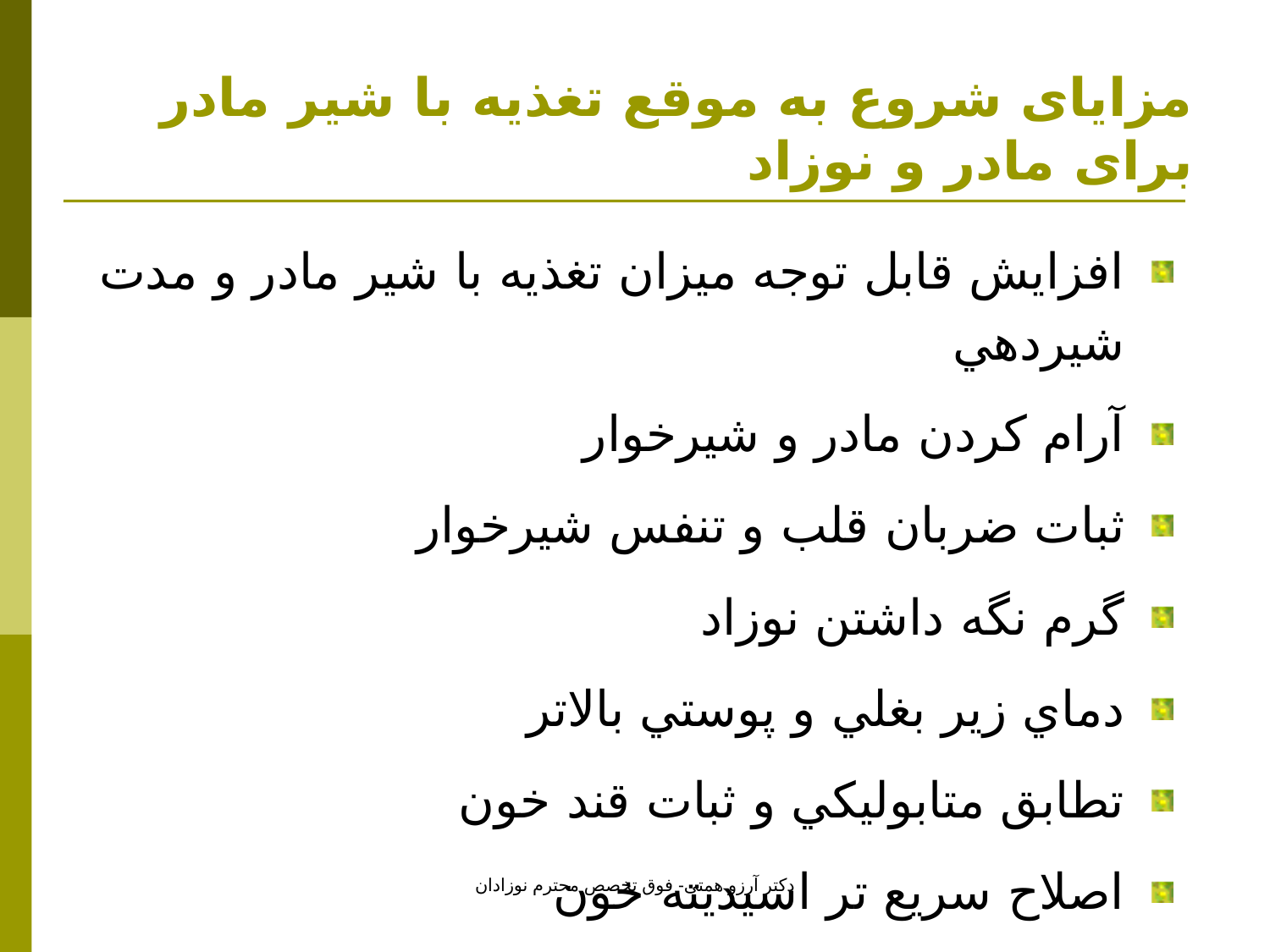

# مزایای شروع به موقع تغذیه با شیر مادر برای مادر و نوزاد
افزايش قابل توجه ميزان تغذيه با شير مادر و مدت شيردهي
آرام کردن مادر و شيرخوار
ثبات ضربان قلب و تنفس شيرخوار
گرم نگه داشتن نوزاد
دماي زير بغلي و پوستي بالاتر
تطابق متابوليكي و ثبات قند خون
اصلاح سريع تر اسيديته خون
دکتر آرزو همتی- فوق تخصص محترم نوزادان